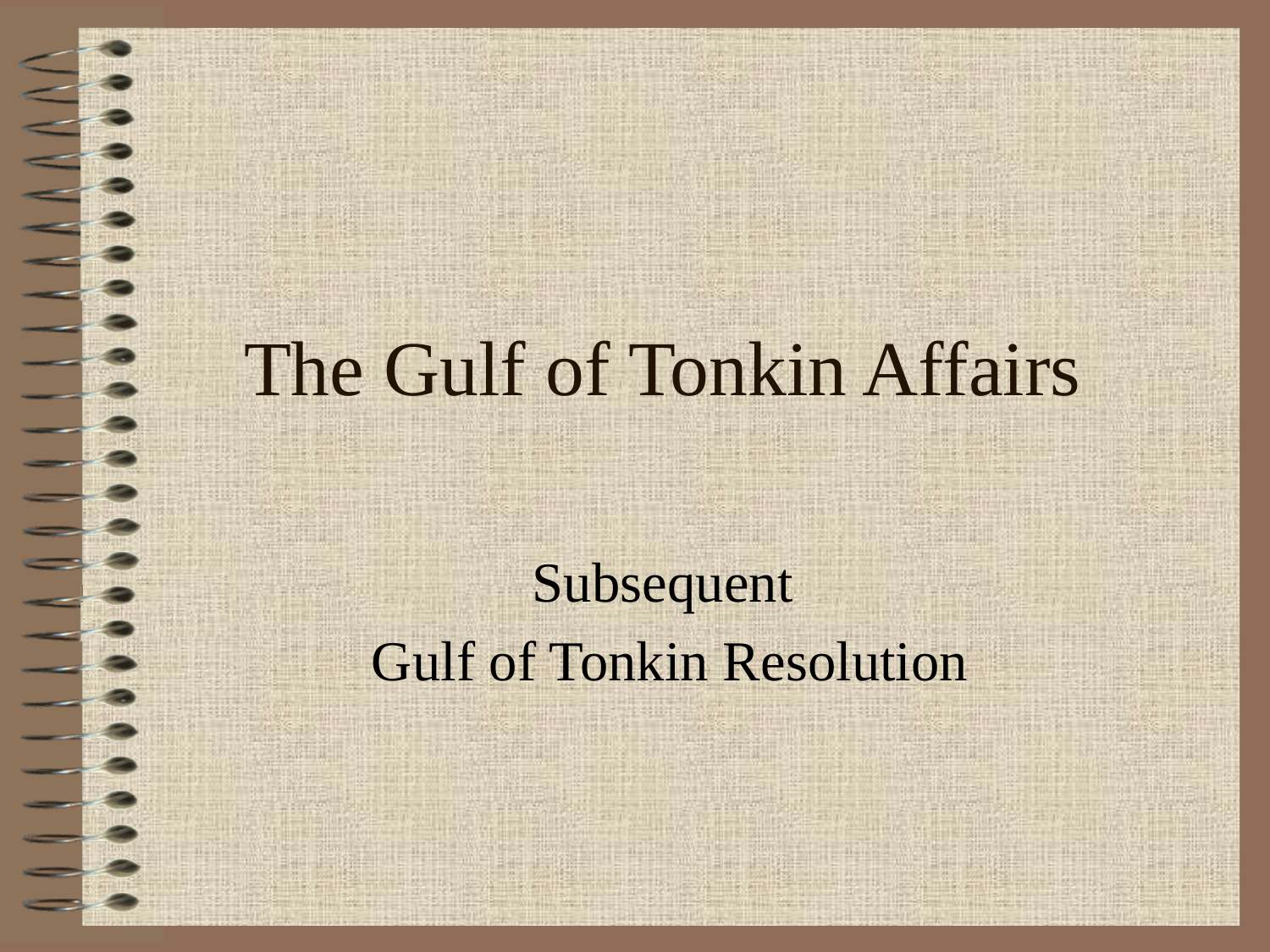

# The Gulf of Tonkin Affairs
Subsequent
Gulf of Tonkin Resolution